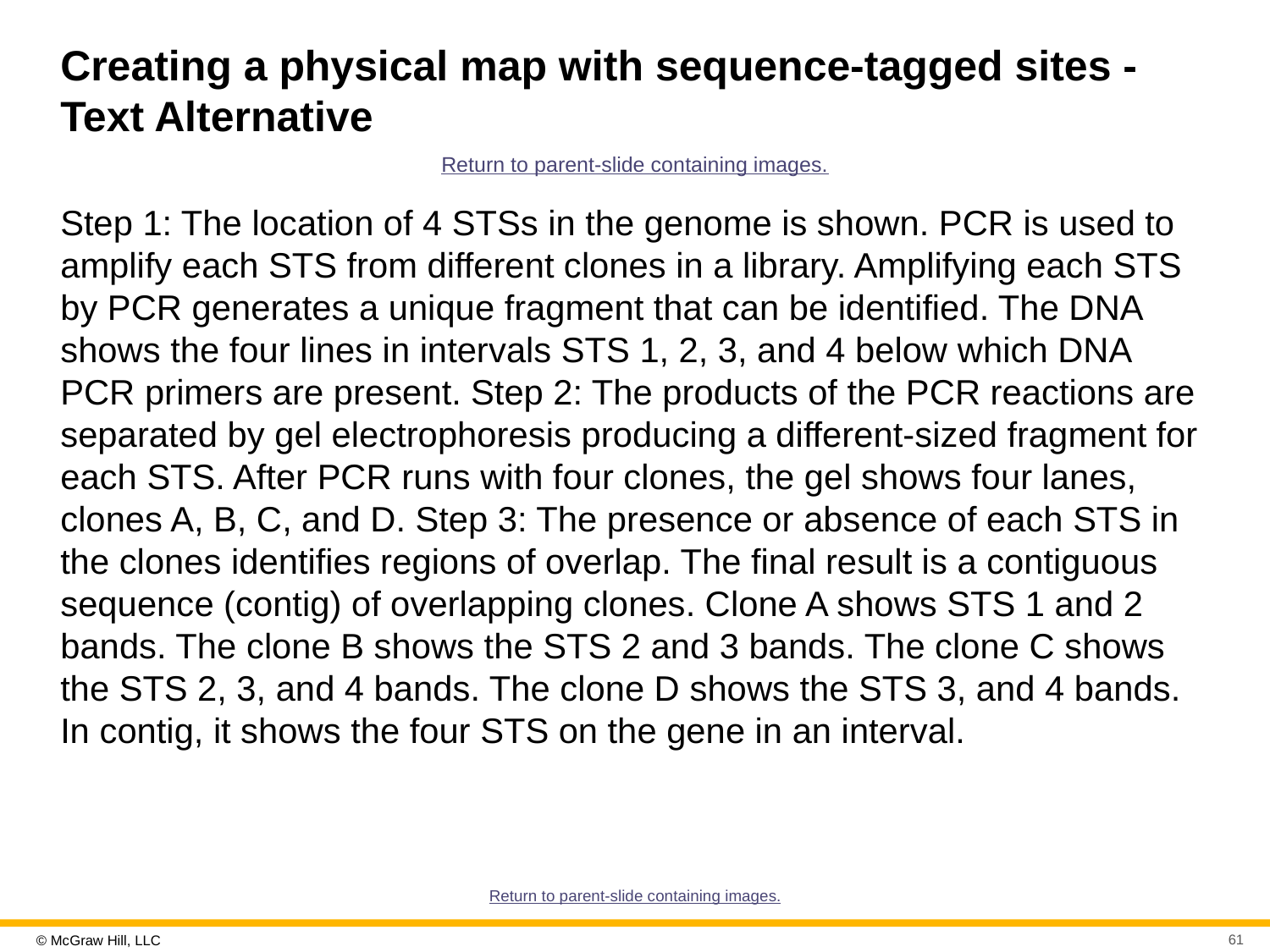

# Creating a physical map with sequence-tagged sites - Text Alternative
Return to parent-slide containing images.
Step 1: The location of 4 STSs in the genome is shown. PCR is used to amplify each STS from different clones in a library. Amplifying each STS by PCR generates a unique fragment that can be identified. The DNA shows the four lines in intervals STS 1, 2, 3, and 4 below which DNA PCR primers are present. Step 2: The products of the PCR reactions are separated by gel electrophoresis producing a different-sized fragment for each STS. After PCR runs with four clones, the gel shows four lanes, clones A, B, C, and D. Step 3: The presence or absence of each STS in the clones identifies regions of overlap. The final result is a contiguous sequence (contig) of overlapping clones. Clone A shows STS 1 and 2 bands. The clone B shows the STS 2 and 3 bands. The clone C shows the STS 2, 3, and 4 bands. The clone D shows the STS 3, and 4 bands. In contig, it shows the four STS on the gene in an interval.
Return to parent-slide containing images.
61